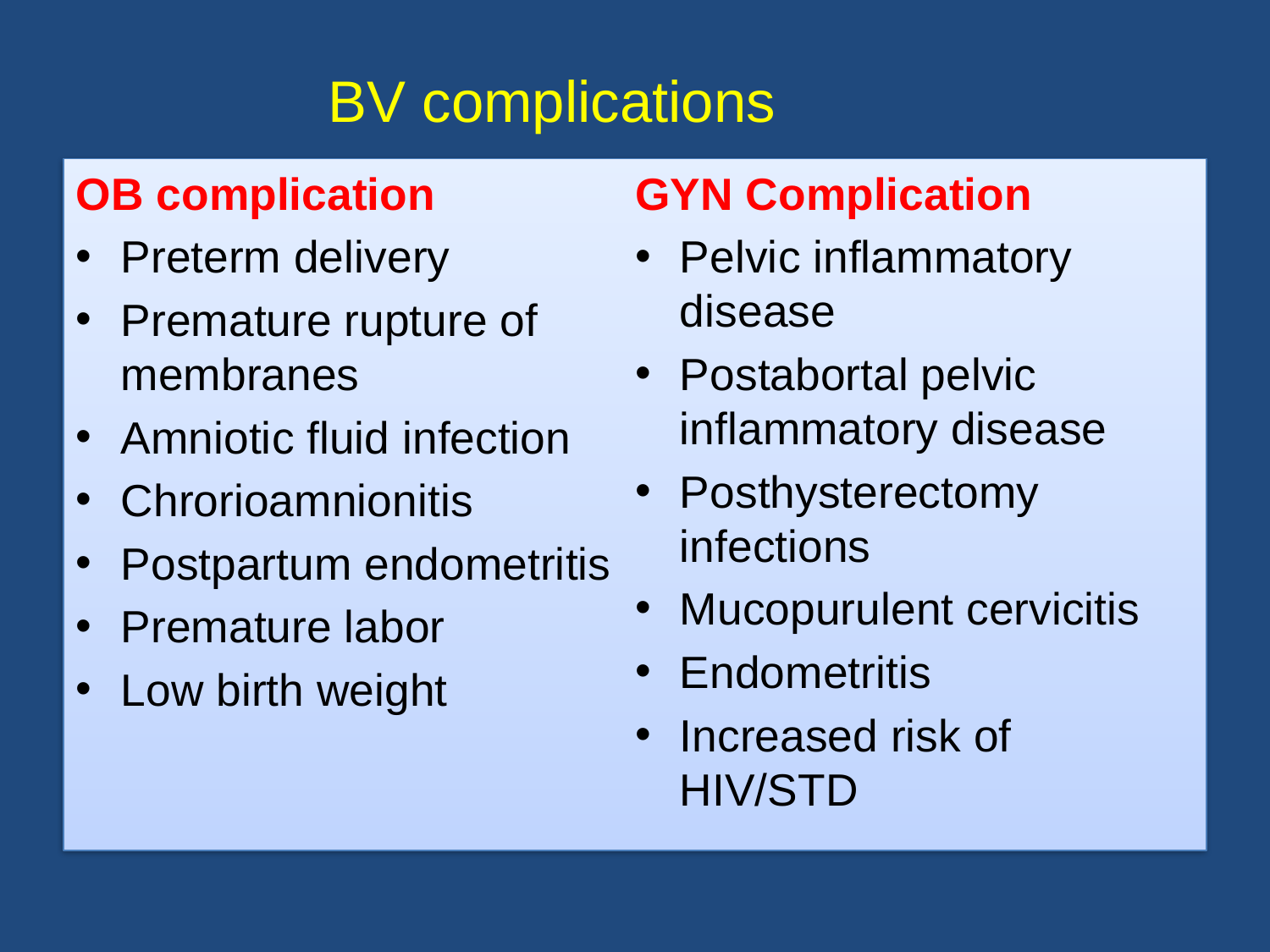

BV complications
OB complication
Preterm delivery
Premature rupture of membranes
Amniotic fluid infection
Chrorioamnionitis
Postpartum endometritis
Premature labor
Low birth weight

GYN Complication
Pelvic inflammatory disease
Postabortal pelvic inflammatory disease
Posthysterectomy infections
Mucopurulent cervicitis
Endometritis
Increased risk of HIV/STD